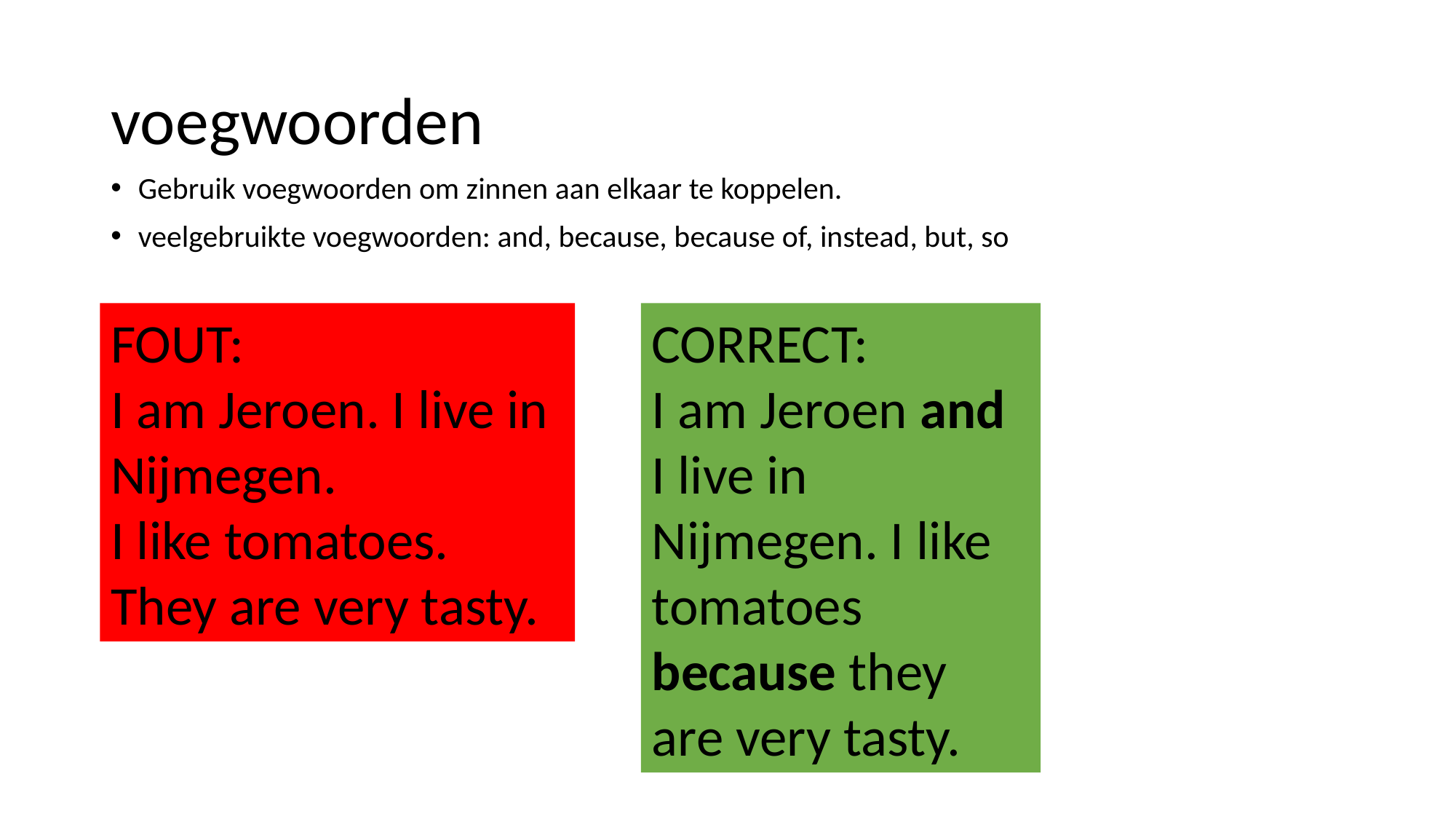

# voegwoorden
Gebruik voegwoorden om zinnen aan elkaar te koppelen.
veelgebruikte voegwoorden: and, because, because of, instead, but, so

FOUT:
I am Jeroen. I live in Nijmegen.
I like tomatoes. They are very tasty.
CORRECT:
I am Jeroen and I live in Nijmegen. I like tomatoes because they are very tasty.